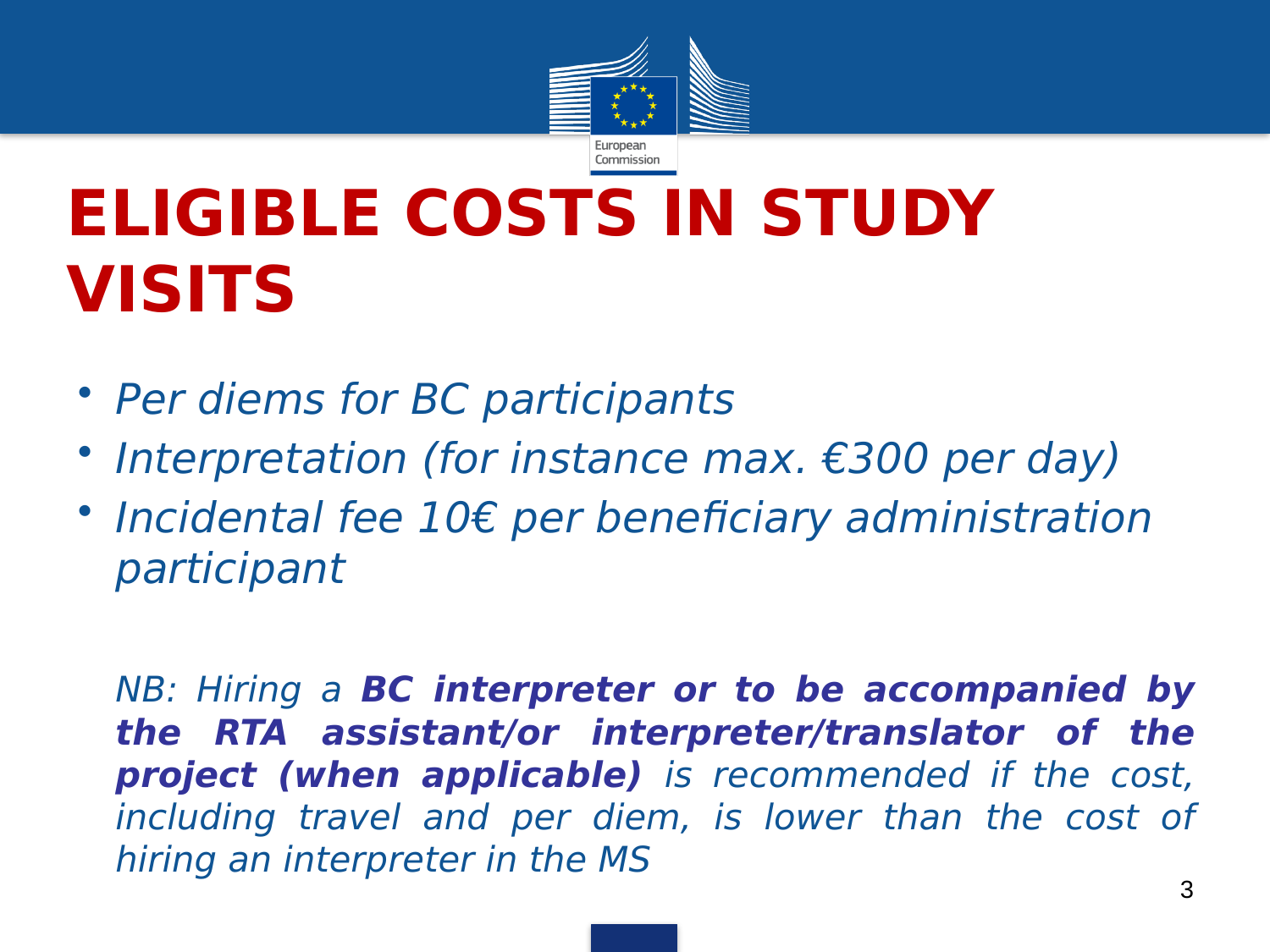

# ELIGIBLE COSTS IN STUDY VISITS

Per diems for BC participants
Interpretation (for instance max. €300 per day)
Incidental fee 10€ per beneficiary administration participant

	NB: Hiring a BC interpreter or to be accompanied by the RTA assistant/or interpreter/translator of the project (when applicable) is recommended if the cost, including travel and per diem, is lower than the cost of hiring an interpreter in the MS
3